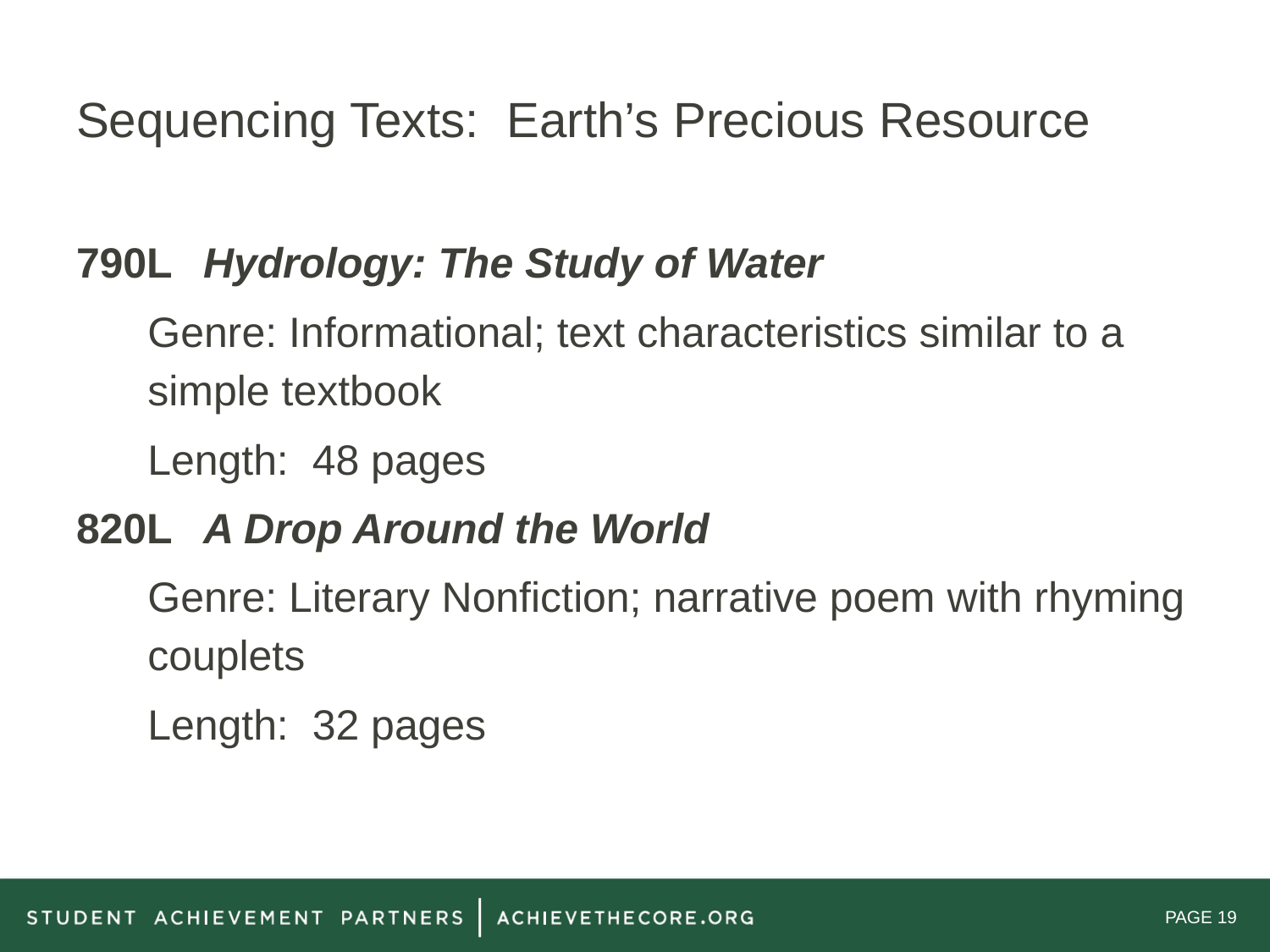

# Sequencing Texts:  Earth’s Precious Resource
790L	Hydrology: The Study of Water
Genre: Informational; text characteristics similar to a simple textbook
Length:  48 pages
820L	A Drop Around the World
Genre: Literary Nonfiction; narrative poem with rhyming couplets
Length:  32 pages